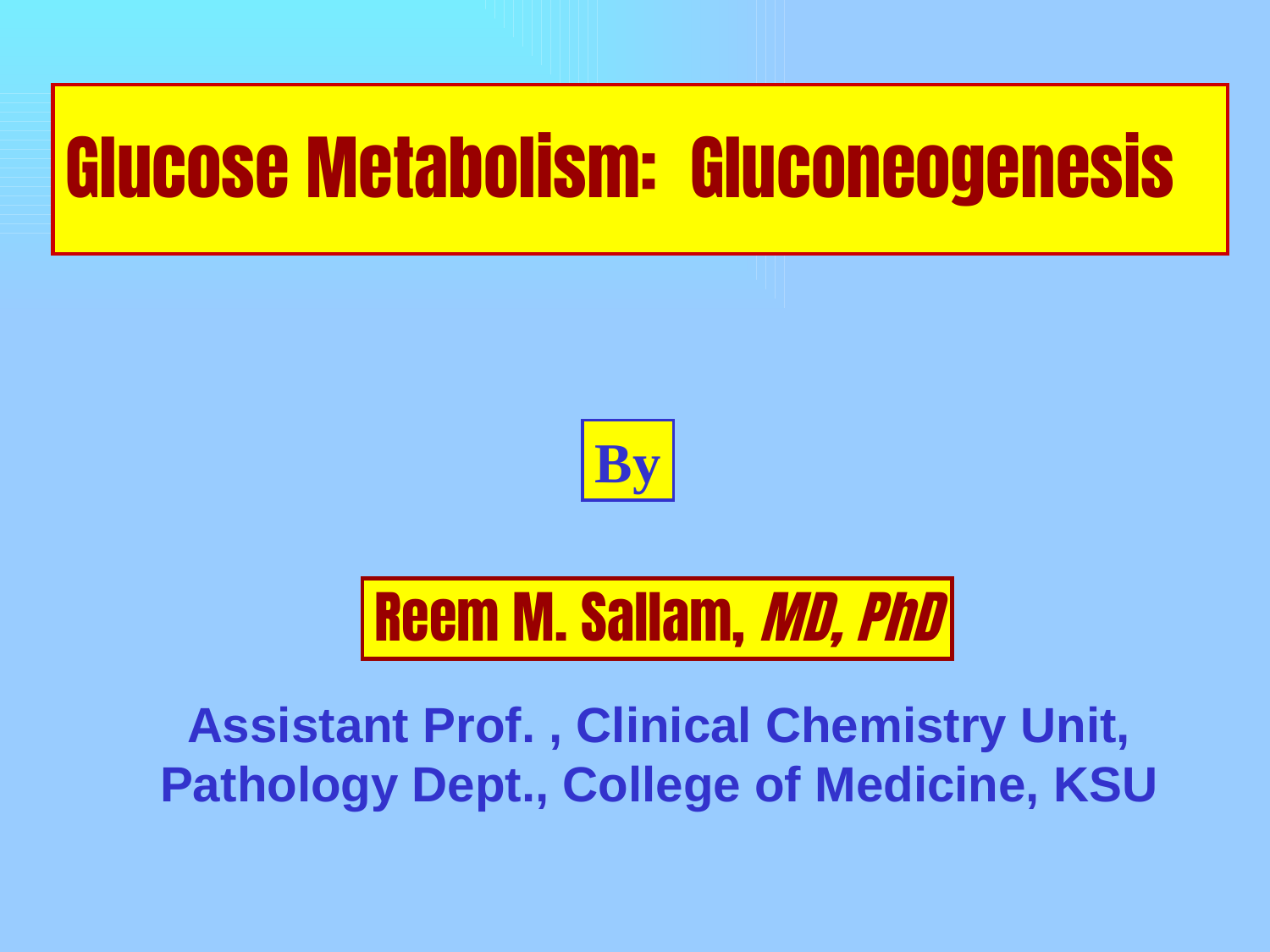

# Glucose Metabolism:  Gluconeogenesis
By
Reem M. Sallam, MD, PhD
Assistant Prof. , Clinical Chemistry Unit,
Pathology Dept., College of Medicine, KSU